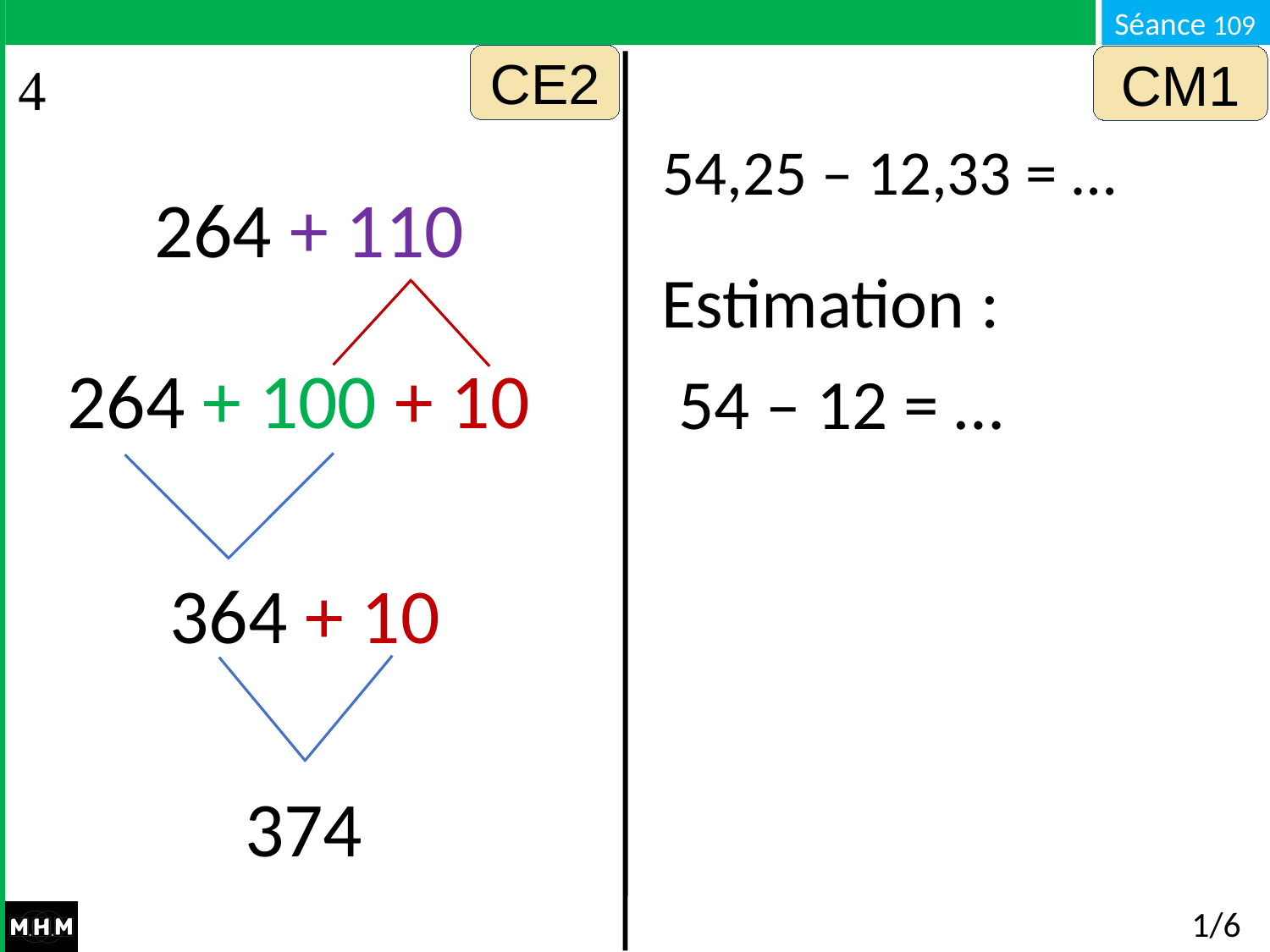

CE2
CM1

54,25 – 12,33 = …
264 + 110
Estimation :
264 + 100 + 10
54 – 12 = …
364 + 10
374
# 1/6